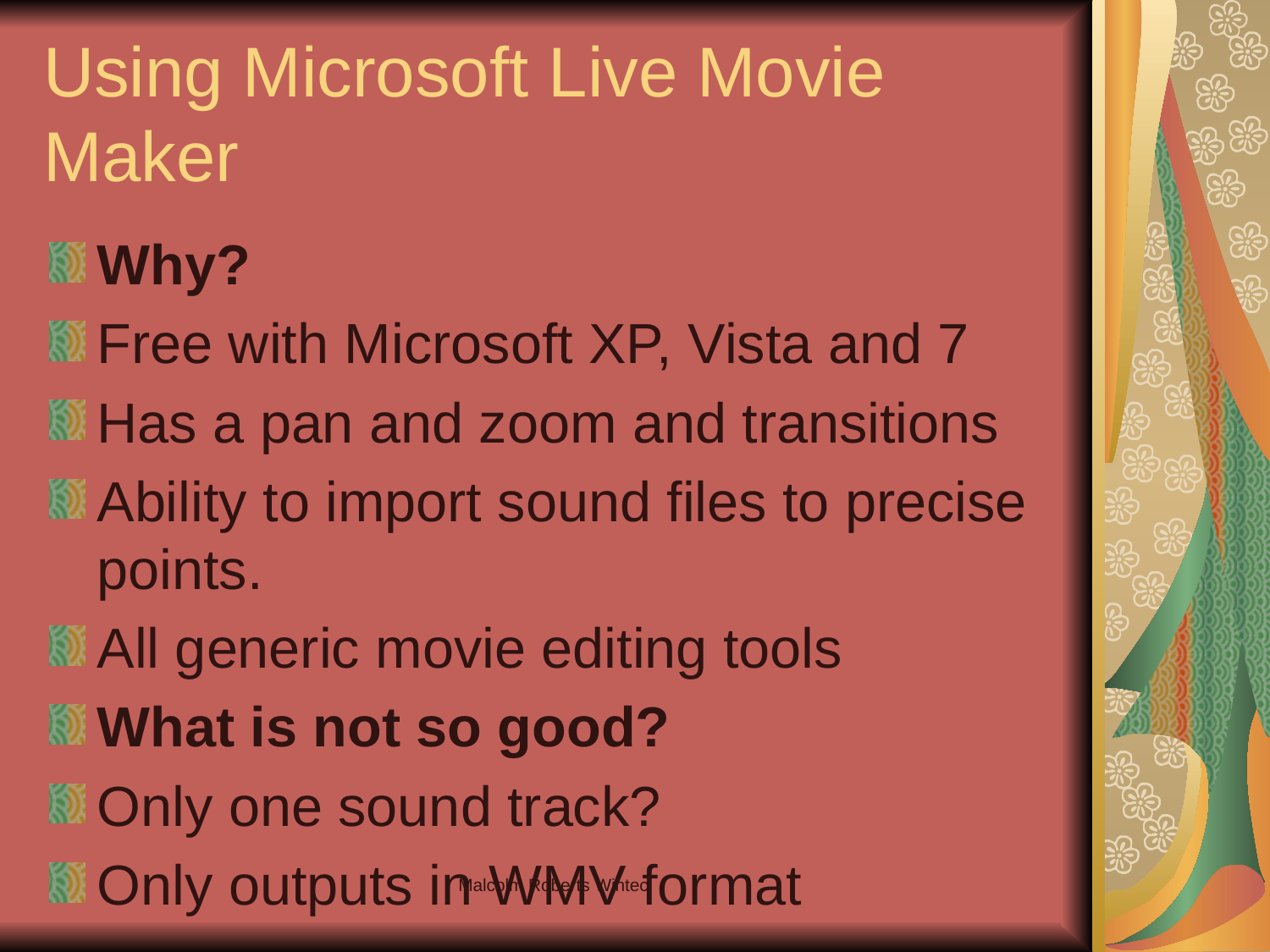

# Using Microsoft Live Movie Maker
Why?
Free with Microsoft XP, Vista and 7
Has a pan and zoom and transitions
Ability to import sound files to precise points.
All generic movie editing tools
What is not so good?
Only one sound track?
Only outputs in WMV format
Malcolm Roberts Wintec